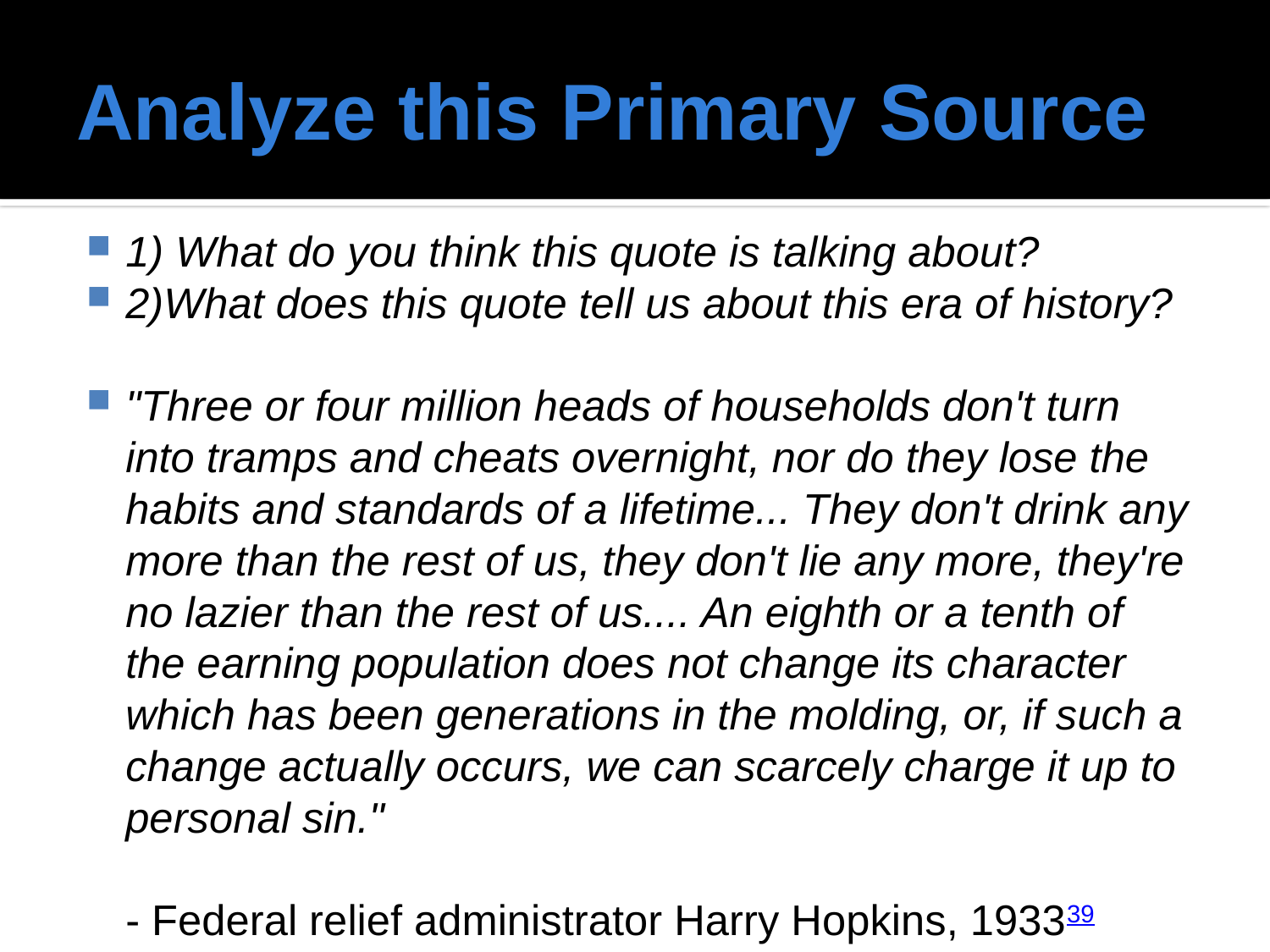

# Analyze this Primary Source
1) What do you think this quote is talking about?
2)What does this quote tell us about this era of history?

"Three or four million heads of households don't turn into tramps and cheats overnight, nor do they lose the habits and standards of a lifetime... They don't drink any more than the rest of us, they don't lie any more, they're no lazier than the rest of us.... An eighth or a tenth of the earning population does not change its character which has been generations in the molding, or, if such a change actually occurs, we can scarcely charge it up to personal sin."
- Federal relief administrator Harry Hopkins, 193339